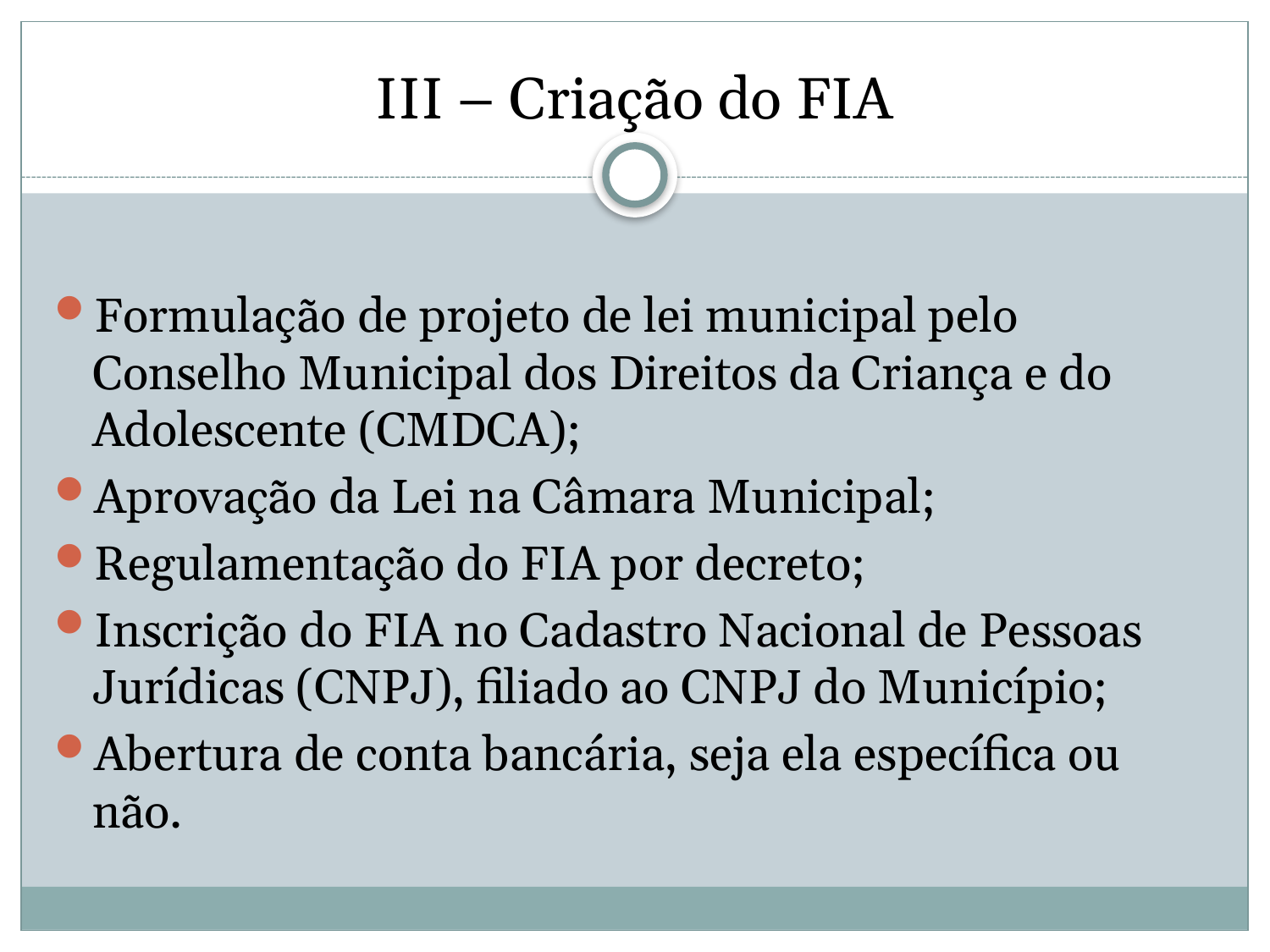

# III – Criação do FIA

Formulação de projeto de lei municipal pelo Conselho Municipal dos Direitos da Criança e do Adolescente (CMDCA);
Aprovação da Lei na Câmara Municipal;
Regulamentação do FIA por decreto;
Inscrição do FIA no Cadastro Nacional de Pessoas Jurídicas (CNPJ), filiado ao CNPJ do Município;
Abertura de conta bancária, seja ela específica ou não.